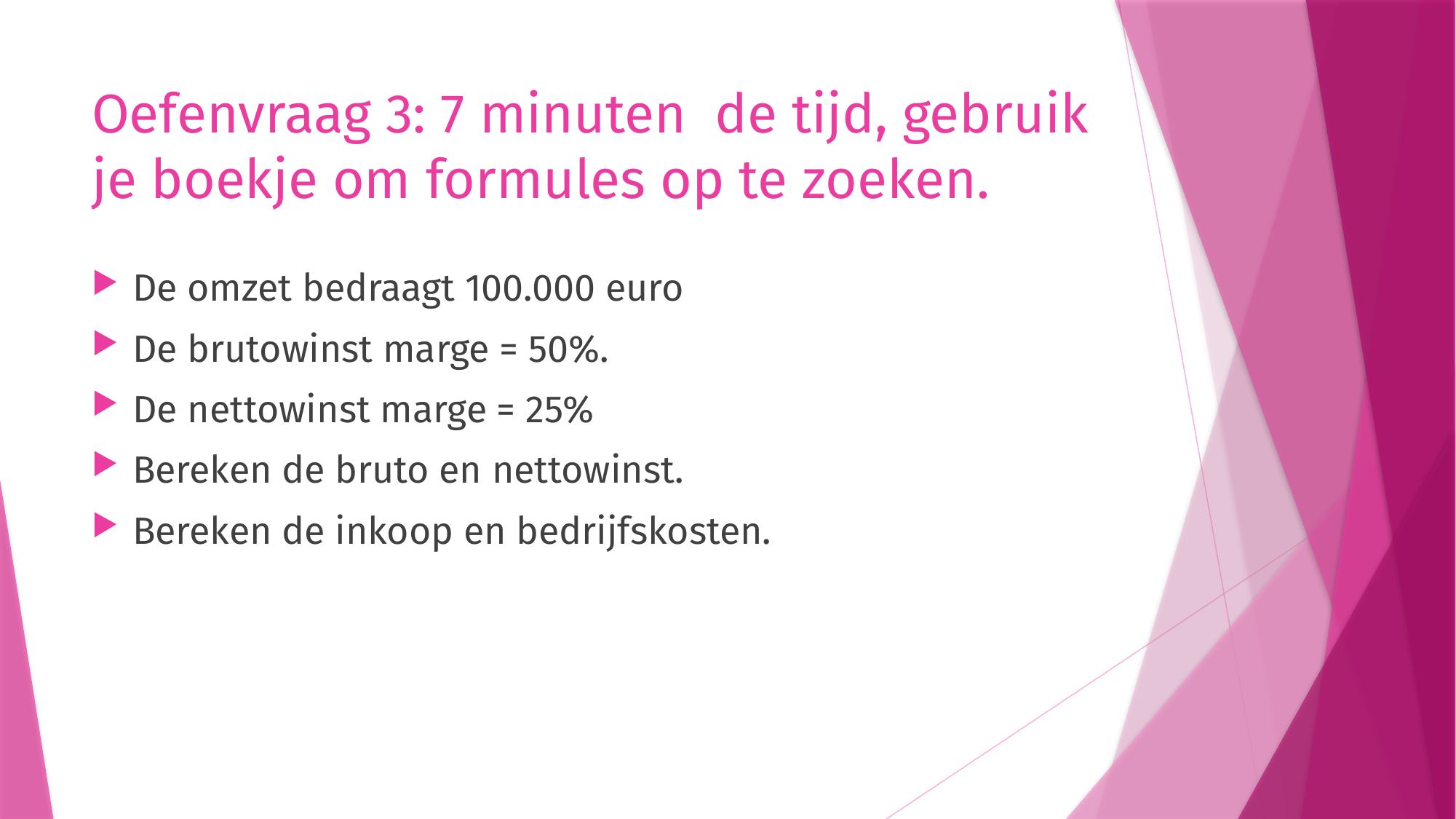

# Oefenvraag 3: 7 minuten  de tijd, gebruik je boekje om formules op te zoeken.
De omzet bedraagt 100.000 euro
De brutowinst marge = 50%.
De nettowinst marge = 25%
Bereken de bruto en nettowinst.
Bereken de inkoop en bedrijfskosten.